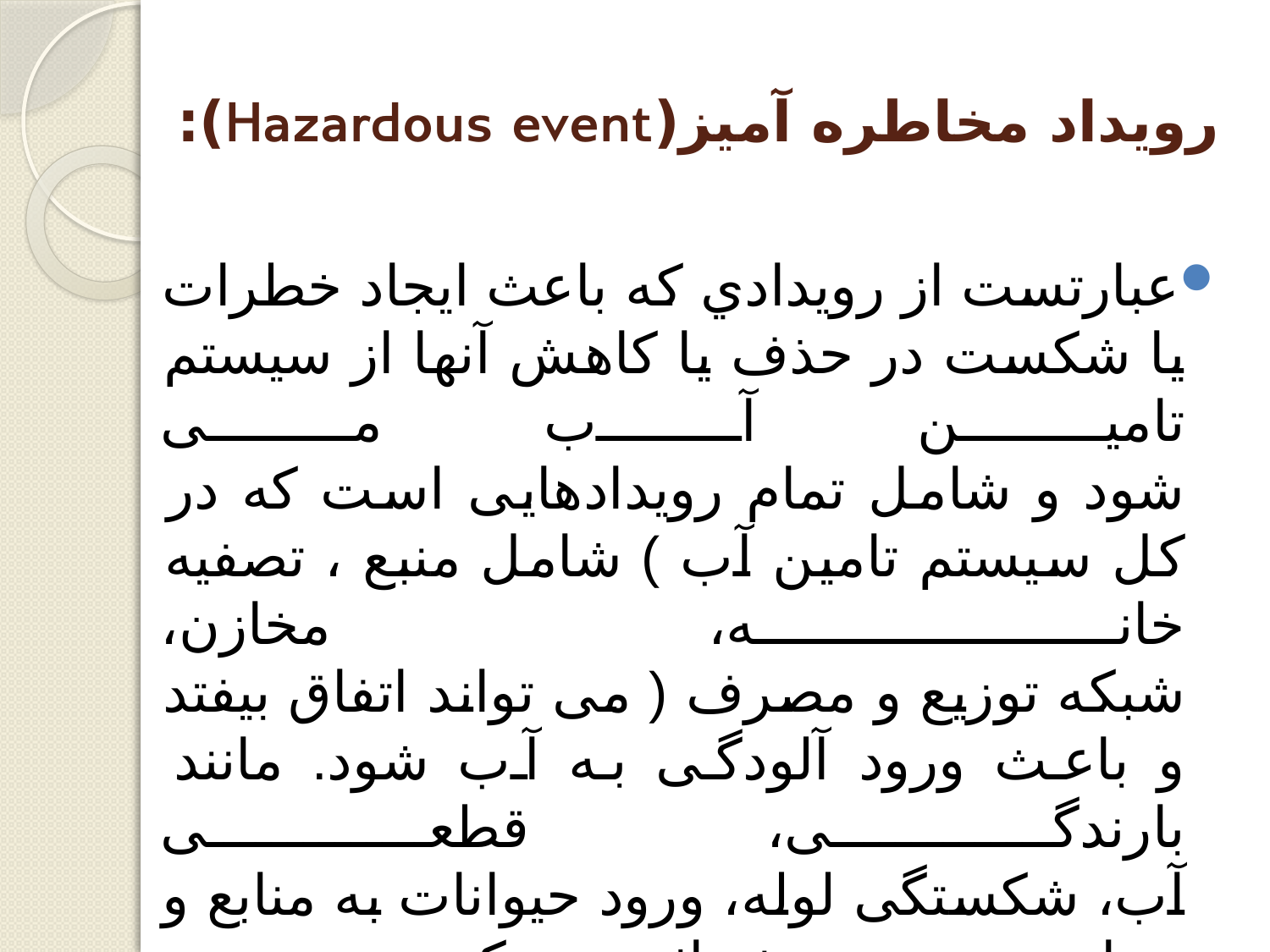

# رویداد مخاطره آمیز(Hazardous event):
عبارتست از رویدادي که باعث ایجاد خطرات یا شکست در حذف یا کاهش آنها از سیستم تامین آب می
شود و شامل تمام رویدادهایی است که در کل سیستم تامین آب ) شامل منبع ، تصفیه خانه، مخازن،
شبکه توزیع و مصرف ( می تواند اتفاق بیفتد و باعث ورود آلودگی به آب شود. مانند بارندگی، قطعی
آب، شکستگی لوله، ورود حیوانات به منابع و مخازن، سیفوناژ معکوس و.......